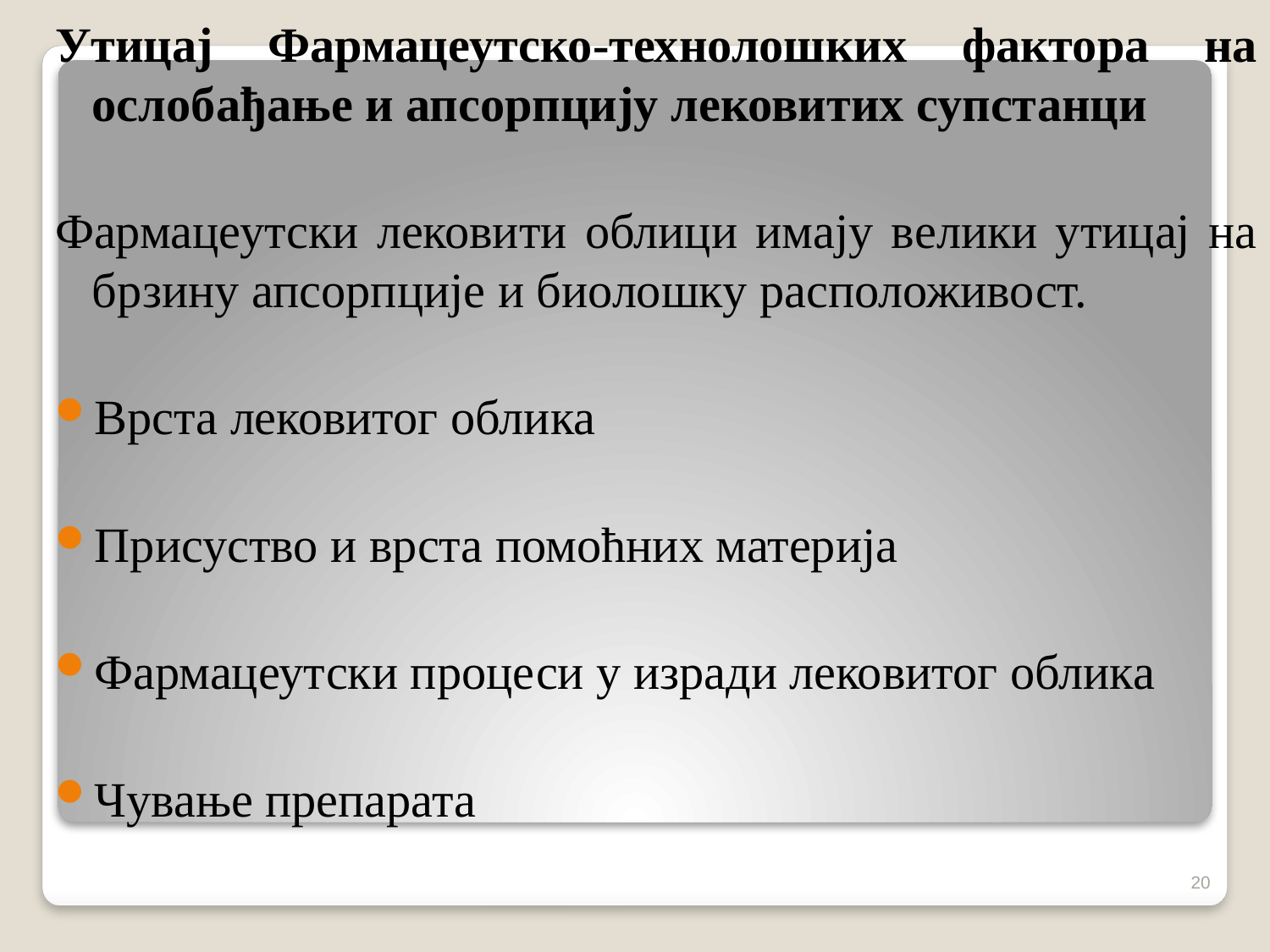

Утицај Фармацеутско-технолошких фактора на ослобађање и апсорпцију лековитих супстанци

Фармацеутски лековити облици имају велики утицај на брзину апсорпције и биолошку расположивост.

Врста лековитог облика

Присуство и врста помоћних материја

Фармацеутски процеси у изради лековитог облика

Чување препарата

20